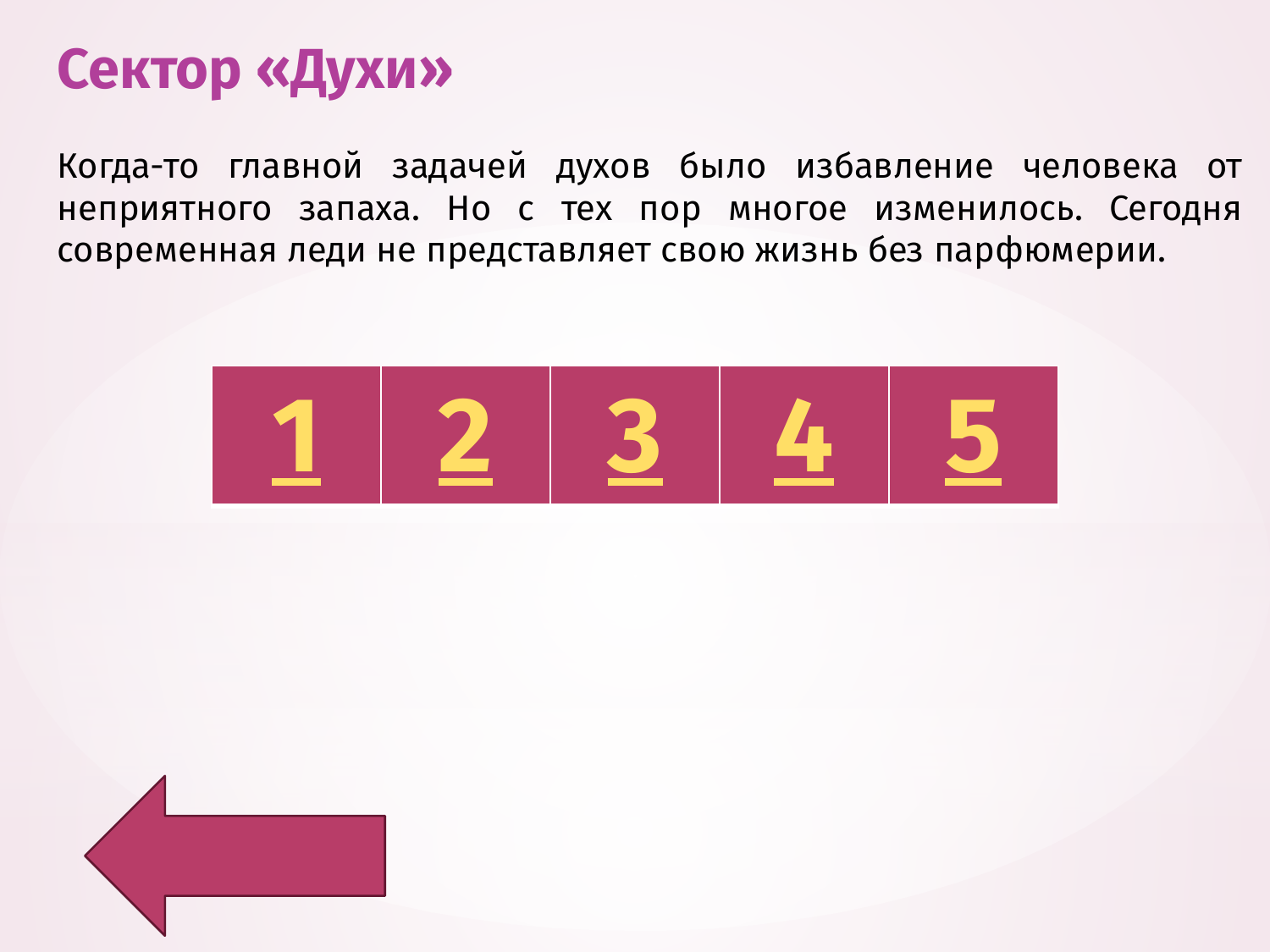

Сектор «Духи»

Когда-то главной задачей духов было избавление человека от неприятного запаха. Но с тех пор многое изменилось. Сегодня современная леди не представляет свою жизнь без парфюмерии.
| 1 | 2 | 3 | 4 | 5 |
| --- | --- | --- | --- | --- |